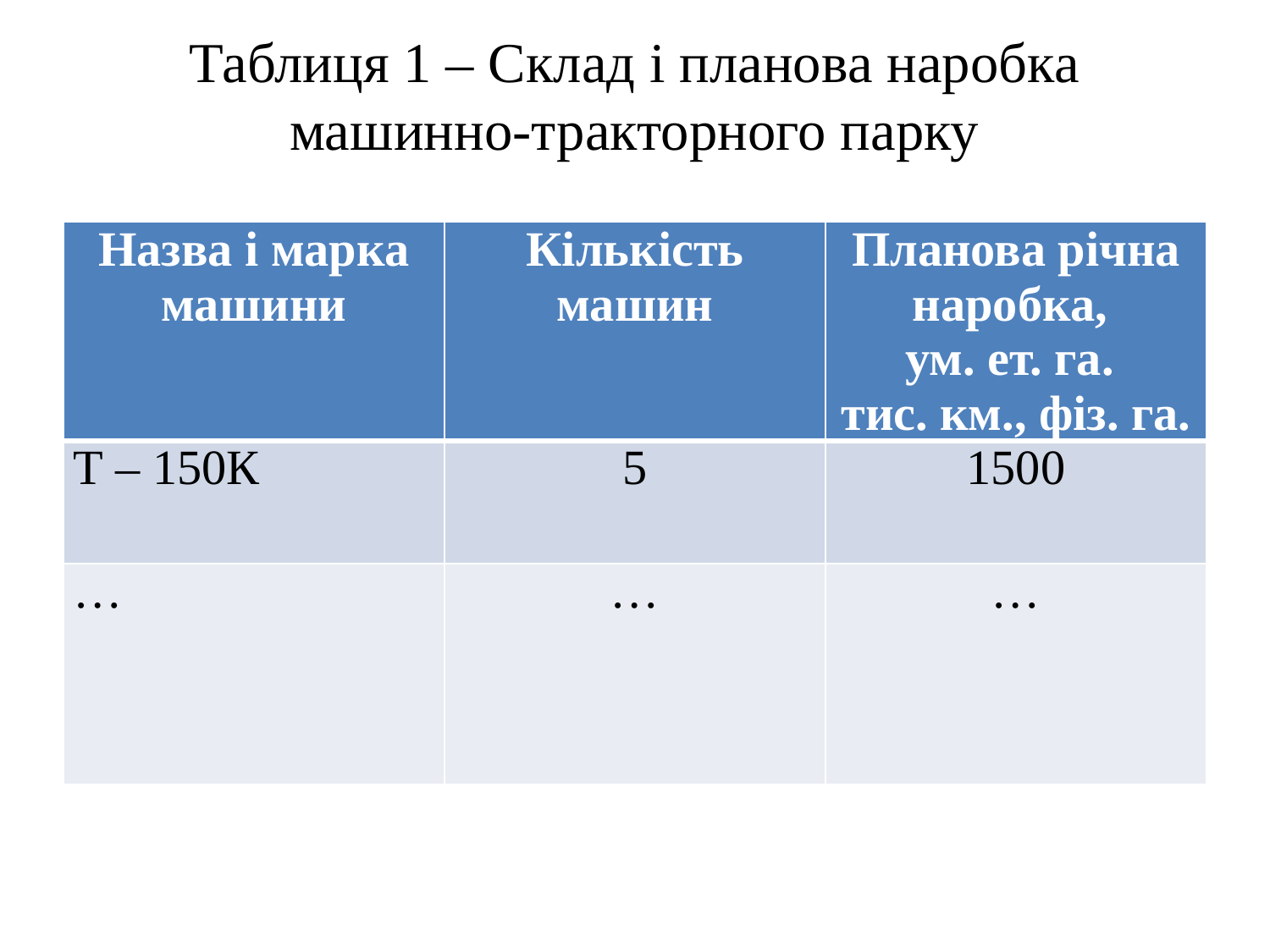

# Таблиця 1 – Склад і планова наробка машинно-тракторного парку
| Назва і марка машини | Кількість машин | Планова річна наробка, ум. ет. га. тис. км., фіз. га. |
| --- | --- | --- |
| Т – 150К | 5 | 1500 |
| … | … | … |